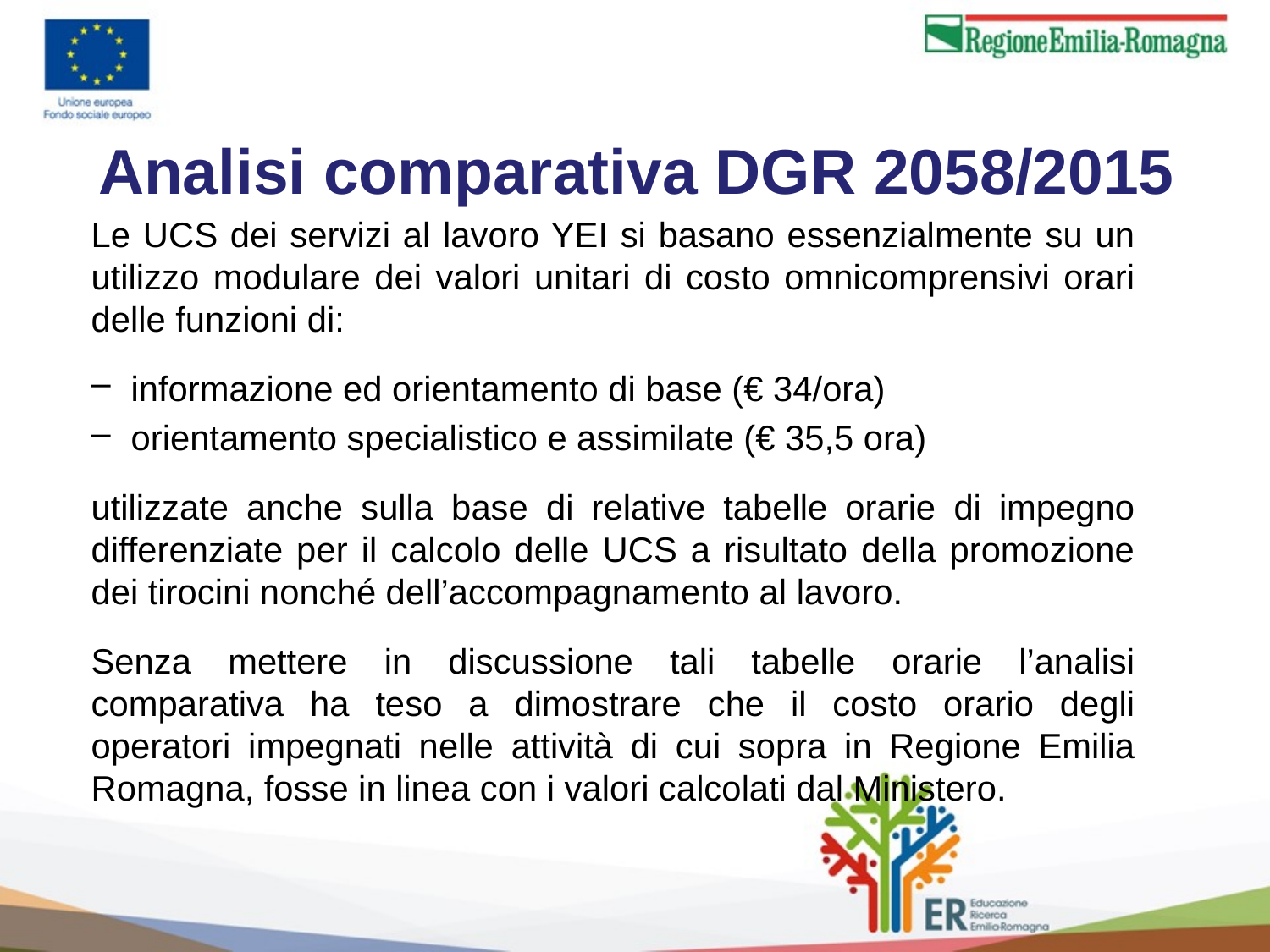

# Analisi comparativa DGR 2058/2015
Le UCS dei servizi al lavoro YEI si basano essenzialmente su un utilizzo modulare dei valori unitari di costo omnicomprensivi orari delle funzioni di:

informazione ed orientamento di base (€ 34/ora)
orientamento specialistico e assimilate (€ 35,5 ora)

utilizzate anche sulla base di relative tabelle orarie di impegno differenziate per il calcolo delle UCS a risultato della promozione dei tirocini nonché dell’accompagnamento al lavoro.

Senza mettere in discussione tali tabelle orarie l’analisi comparativa ha teso a dimostrare che il costo orario degli operatori impegnati nelle attività di cui sopra in Regione Emilia Romagna, fosse in linea con i valori calcolati dal Ministero.